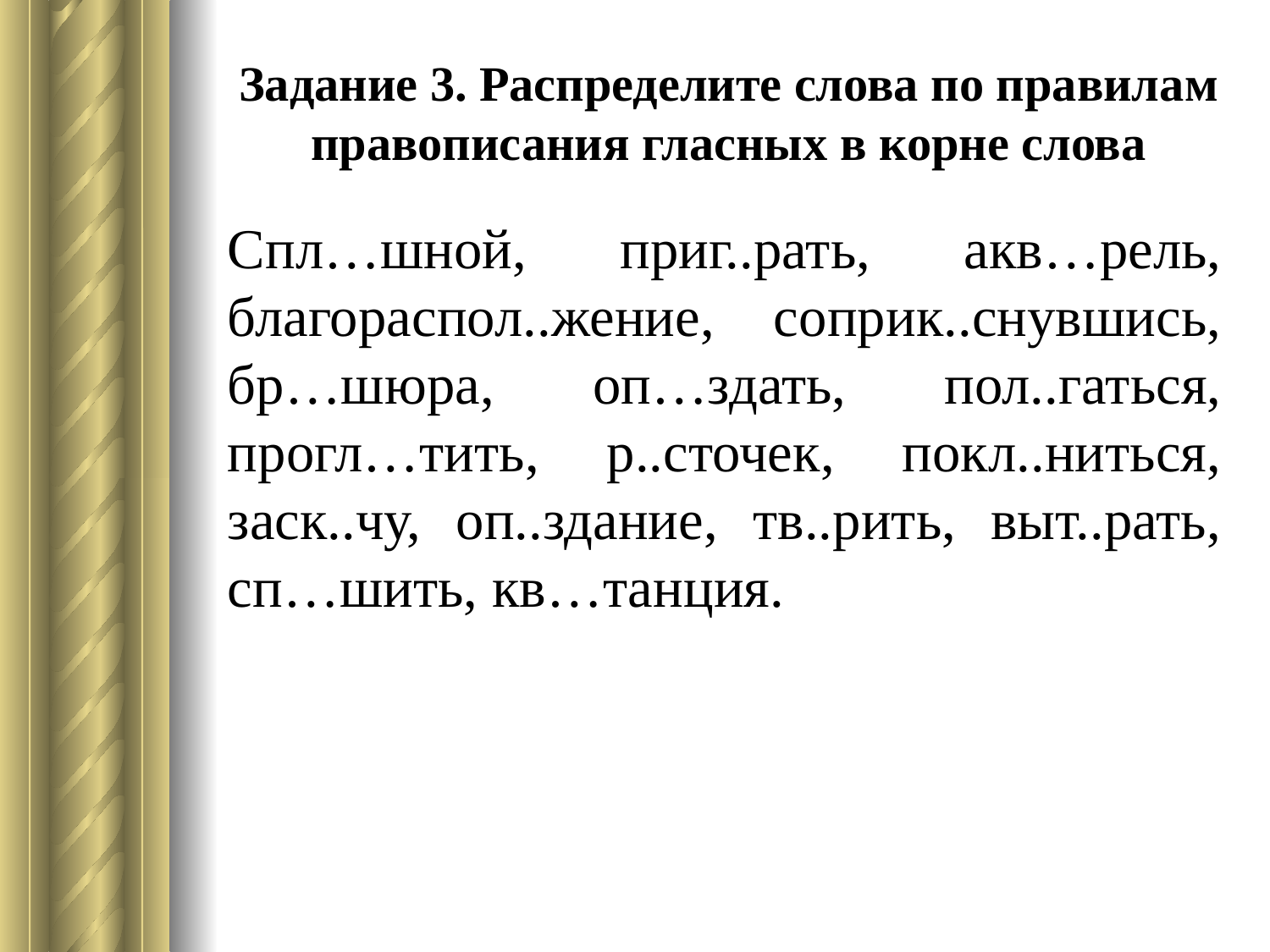

# Задание 3. Распределите слова по правилам правописания гласных в корне слова
Спл…шной, приг..рать, акв…рель, благораспол..жение, соприк..снувшись, бр…шюра, оп…здать, пол..гаться, прогл…тить, р..сточек, покл..ниться, заск..чу, оп..здание, тв..рить, выт..рать, сп…шить, кв…танция.